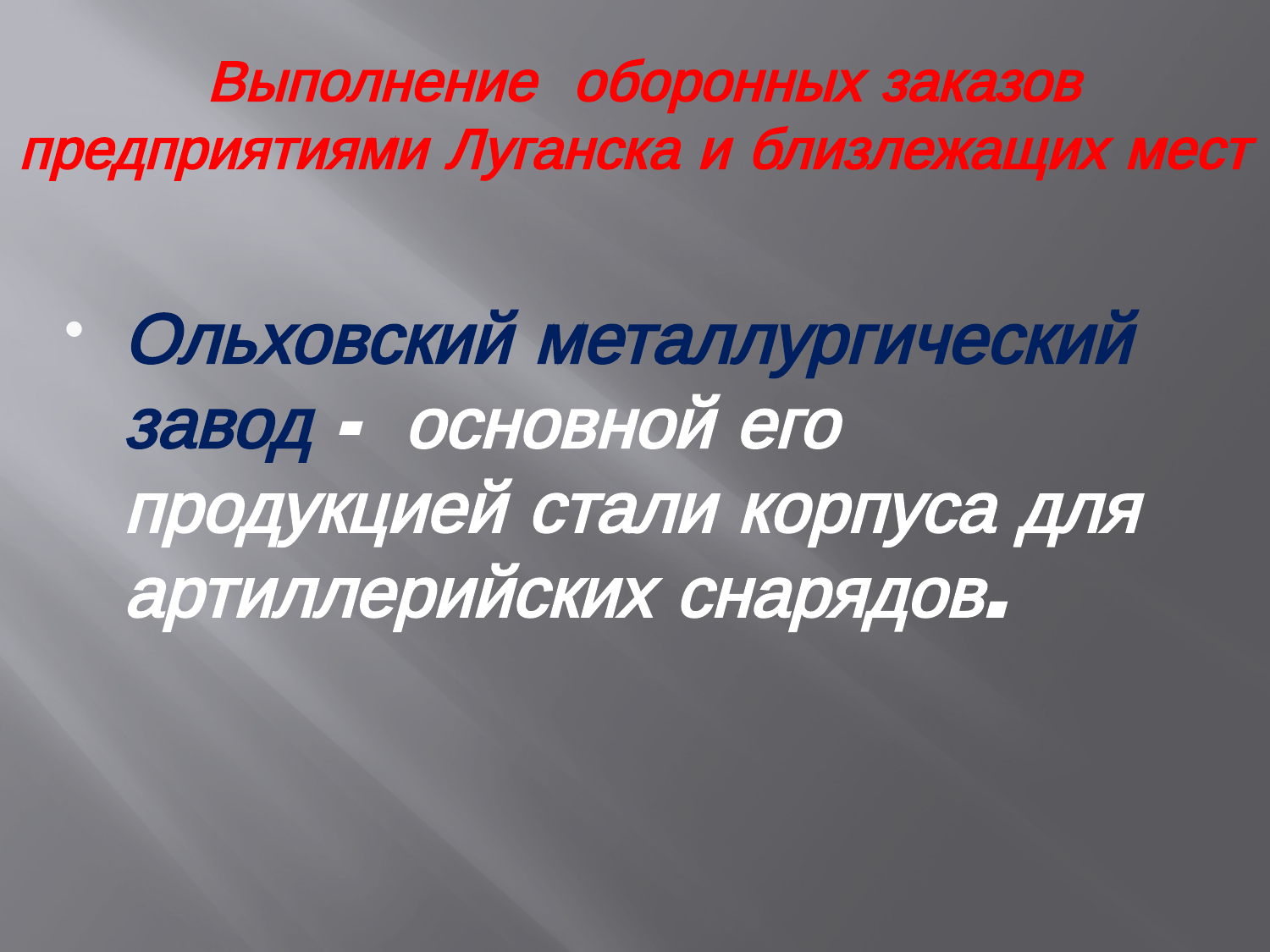

Выполнение  оборонных заказов предприятиями Луганска и близлежащих мест
Ольховский металлургический завод -  основной его продукцией стали корпуса для артиллерийских снарядов.